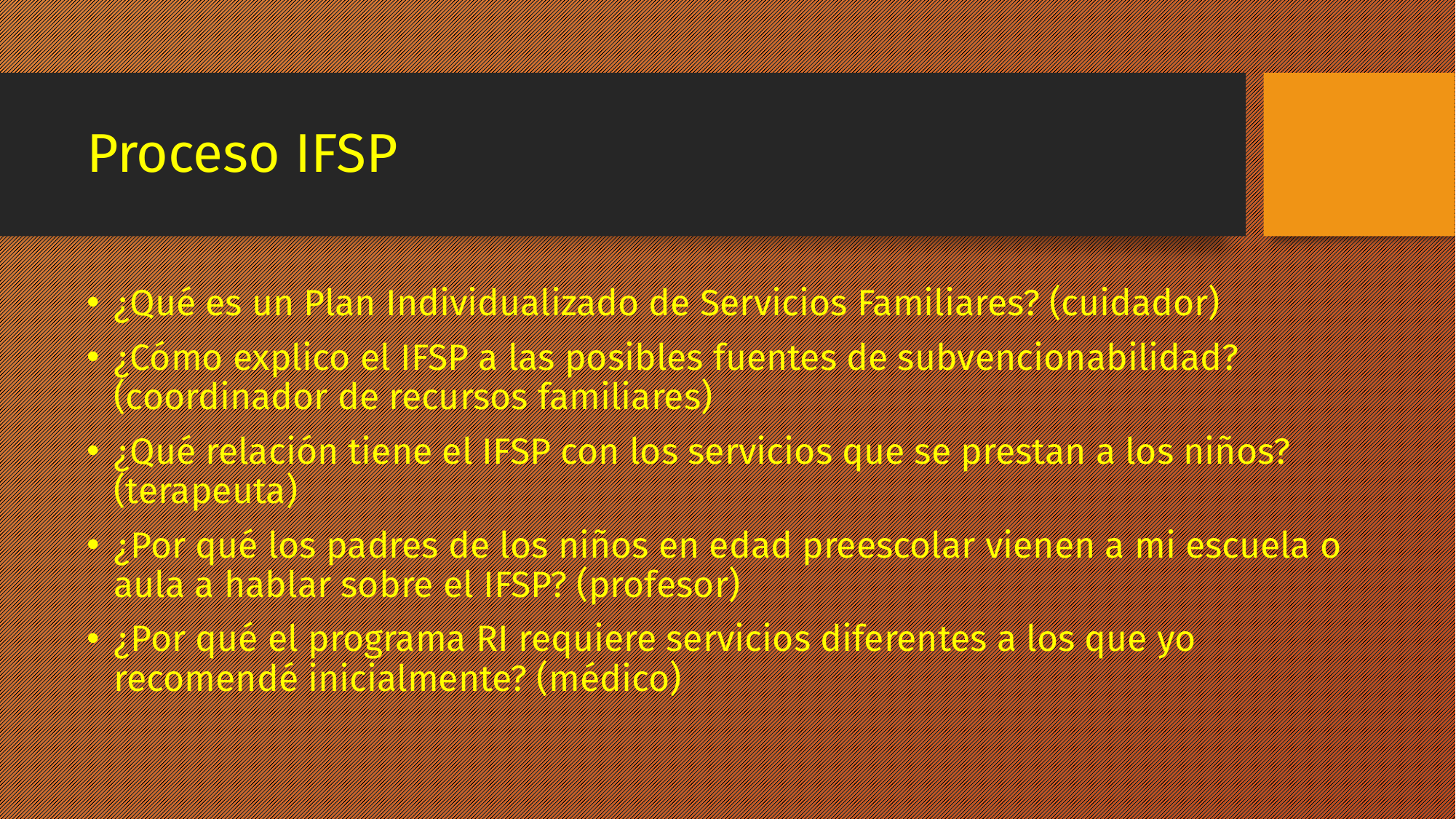

# Proceso IFSP
¿Qué es un Plan Individualizado de Servicios Familiares? (cuidador)
¿Cómo explico el IFSP a las posibles fuentes de subvencionabilidad? (coordinador de recursos familiares)
¿Qué relación tiene el IFSP con los servicios que se prestan a los niños? (terapeuta)
¿Por qué los padres de los niños en edad preescolar vienen a mi escuela o aula a hablar sobre el IFSP? (profesor)
¿Por qué el programa RI requiere servicios diferentes a los que yo recomendé inicialmente? (médico)